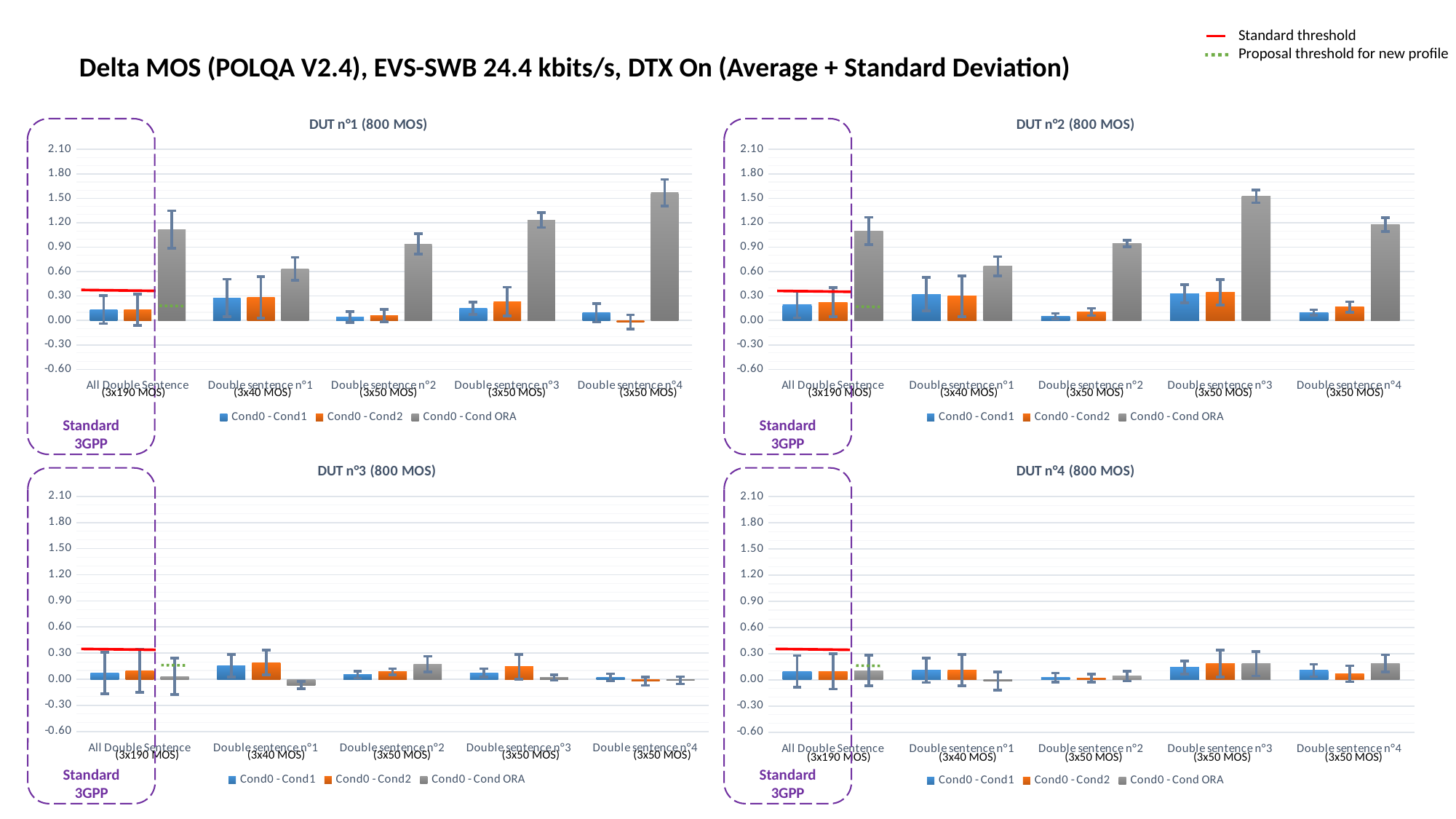

Standard threshold
Proposal threshold for new profile
Delta MOS (POLQA V2.4), EVS-SWB 24.4 kbits/s, DTX On (Average + Standard Deviation)

### Chart: DUT n°1 (800 MOS)

| Category | Cond0 - Cond1 | Cond0 - Cond2 | Cond0 - Cond ORA |
|---|---|---|---|
| All Double Sentence | 0.13315789473683637 | 0.13052631578947427 | 1.1184210526315796 |
| Double sentence n°1 | 0.2774999999999994 | 0.2824999999999993 | 0.6349999999999985 |
| Double sentence n°2 | 0.04200000000000337 | 0.060000000000002274 | 0.9380000000000019 |
| Double sentence n°3 | 0.1480000000000059 | 0.2300000000000022 | 1.2340000000000035 |
| Double sentence n°4 | 0.09399999999999853 | -0.020000000000003126 | 1.5699999999999963 |

### Chart: DUT n°2 (800 MOS)

| Category | Cond0 - Cond1 | Cond0 - Cond2 | Cond0 - Cond ORA |
|---|---|---|---|
| All Double Sentence | 0.19368421052631657 | 0.22421052631578764 | 1.0994736842105297 |
| Double sentence n°1 | 0.3224999999999989 | 0.2975000000000003 | 0.665 |
| Double sentence n°2 | 0.05200000000000404 | 0.10400000000000276 | 0.9440000000000013 |
| Double sentence n°3 | 0.32800000000000296 | 0.346000000000001 | 1.5240000000000018 |
| Double sentence n°4 | 0.09799999999999809 | 0.16399999999999615 | 1.1779999999999964 |

Standard 3GPP

Standard 3GPP
(3x190 MOS)                         (3x40 MOS)                         (3x50 MOS)                          (3x50 MOS)                           (3x50 MOS)
(3x190 MOS)                         (3x40 MOS)                         (3x50 MOS)                          (3x50 MOS)                           (3x50 MOS)

### Chart: DUT n°3 (800 MOS)

| Category | Cond0 - Cond1 | Cond0 - Cond2 | Cond0 - Cond ORA |
|---|---|---|---|
| All Double Sentence | 0.07105263157894948 | 0.09473684210526345 | 0.032631578947374784 |
| Double sentence n°1 | 0.15499999999999936 | 0.1899999999999995 | -0.06749999999999856 |
| Double sentence n°2 | 0.05199999999999916 | 0.08599999999999808 | 0.1719999999999975 |
| Double sentence n°3 | 0.07400000000000029 | 0.14400000000000146 | 0.017999999999998906 |
| Double sentence n°4 | 0.01999999999999824 | -0.021999999999999797 | -0.012000000000000899 |

### Chart: DUT n°4 (800 MOS)

| Category | Cond0 - Cond1 | Cond0 - Cond2 | Cond0 - Cond ORA |
|---|---|---|---|
| All Double Sentence | 0.09631578947368391 | 0.09631578947368569 | 0.10684210526315807 |
| Double sentence n°1 | 0.1099999999999981 | 0.11249999999999938 | -0.012500000000000622 |
| Double sentence n°2 | 0.02799999999999958 | 0.020000000000000018 | 0.04199999999999937 |
| Double sentence n°3 | 0.14199999999999813 | 0.18599999999999817 | 0.18399999999999705 |
| Double sentence n°4 | 0.10800000000000143 | 0.06999999999999984 | 0.19000000000000217 |

Standard 3GPP

Standard 3GPP
(3x190 MOS)                         (3x40 MOS)                         (3x50 MOS)                          (3x50 MOS)                           (3x50 MOS)
(3x190 MOS)                         (3x40 MOS)                         (3x50 MOS)                          (3x50 MOS)                           (3x50 MOS)